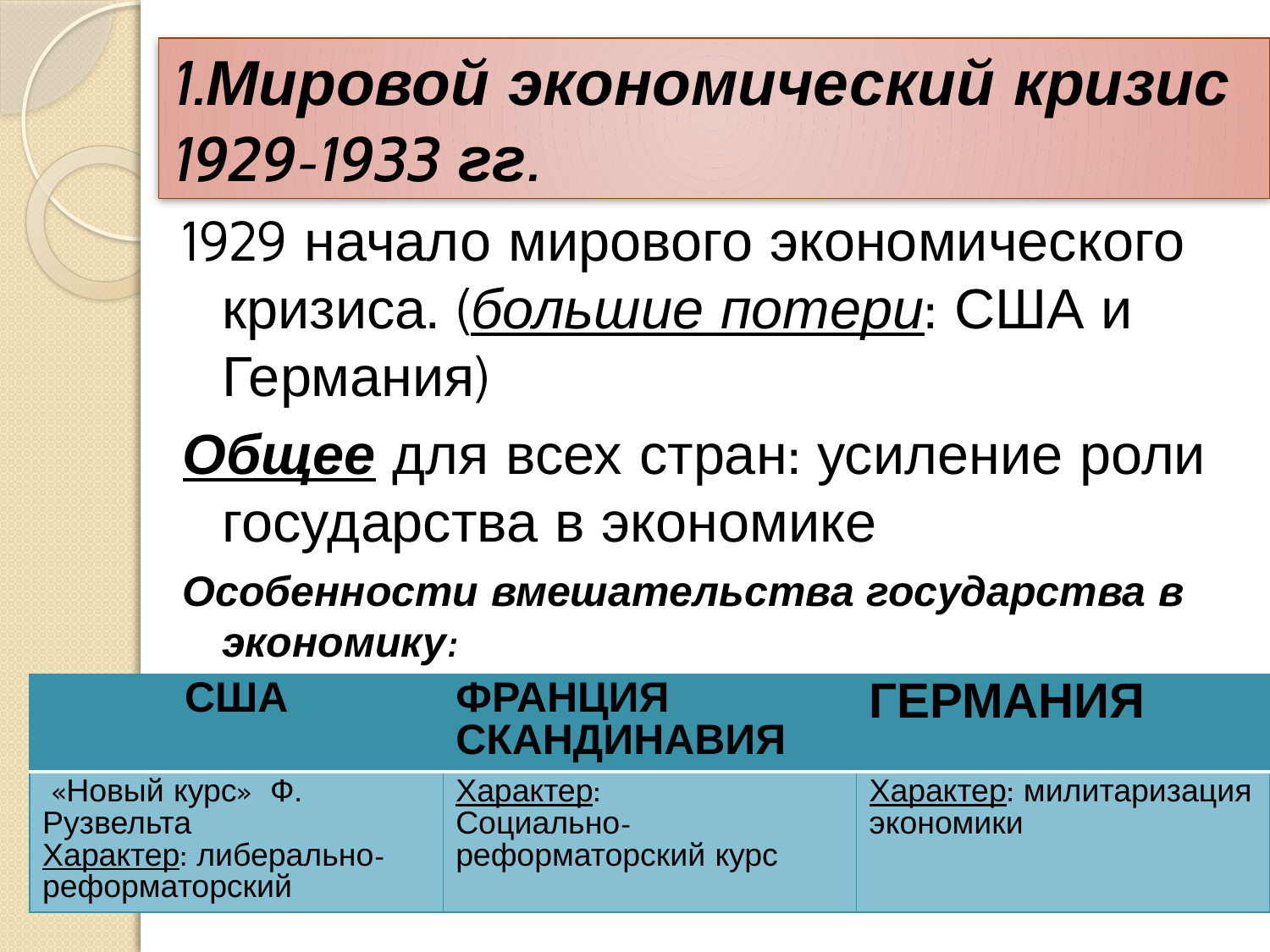

# 1.Мировой экономический кризис 1929-1933 гг.
1929 начало мирового экономического кризиса. (большие потери: США и Германия)
Общее для всех стран: усиление роли государства в экономике
Особенности вмешательства государства в экономику:

| США | ФРАНЦИЯ СКАНДИНАВИЯ | ГЕРМАНИЯ |
| --- | --- | --- |
| «Новый курс» Ф. Рузвельта Характер: либерально-реформаторский | Характер: Социально-реформаторский курс | Характер: милитаризация экономики |